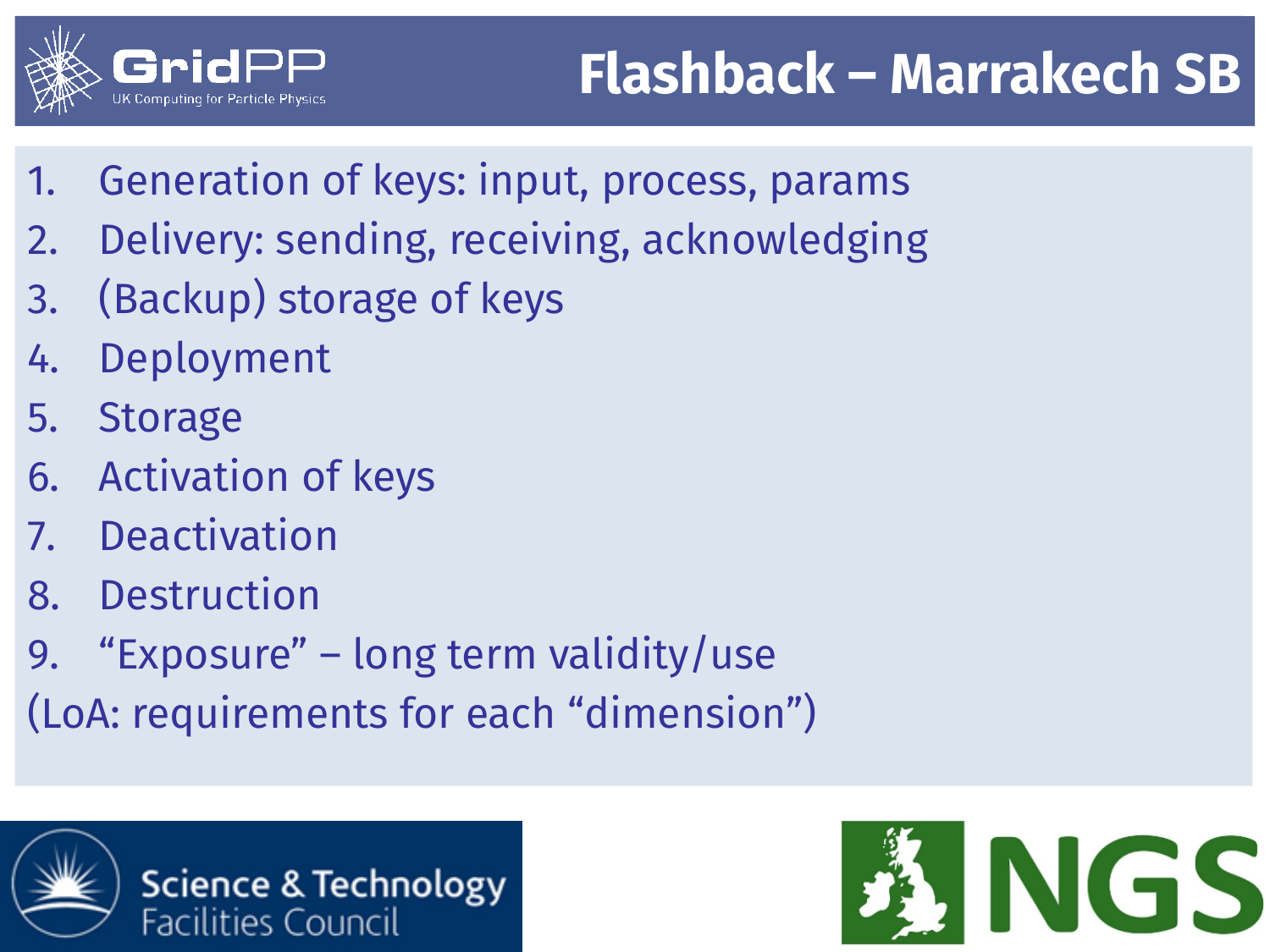

# Flashback – Marrakech SB
Generation of keys: input, process, params
Delivery: sending, receiving, acknowledging
(Backup) storage of keys
Deployment
Storage
Activation of keys
Deactivation
Destruction
“Exposure” – long term validity/use
(LoA: requirements for each “dimension”)